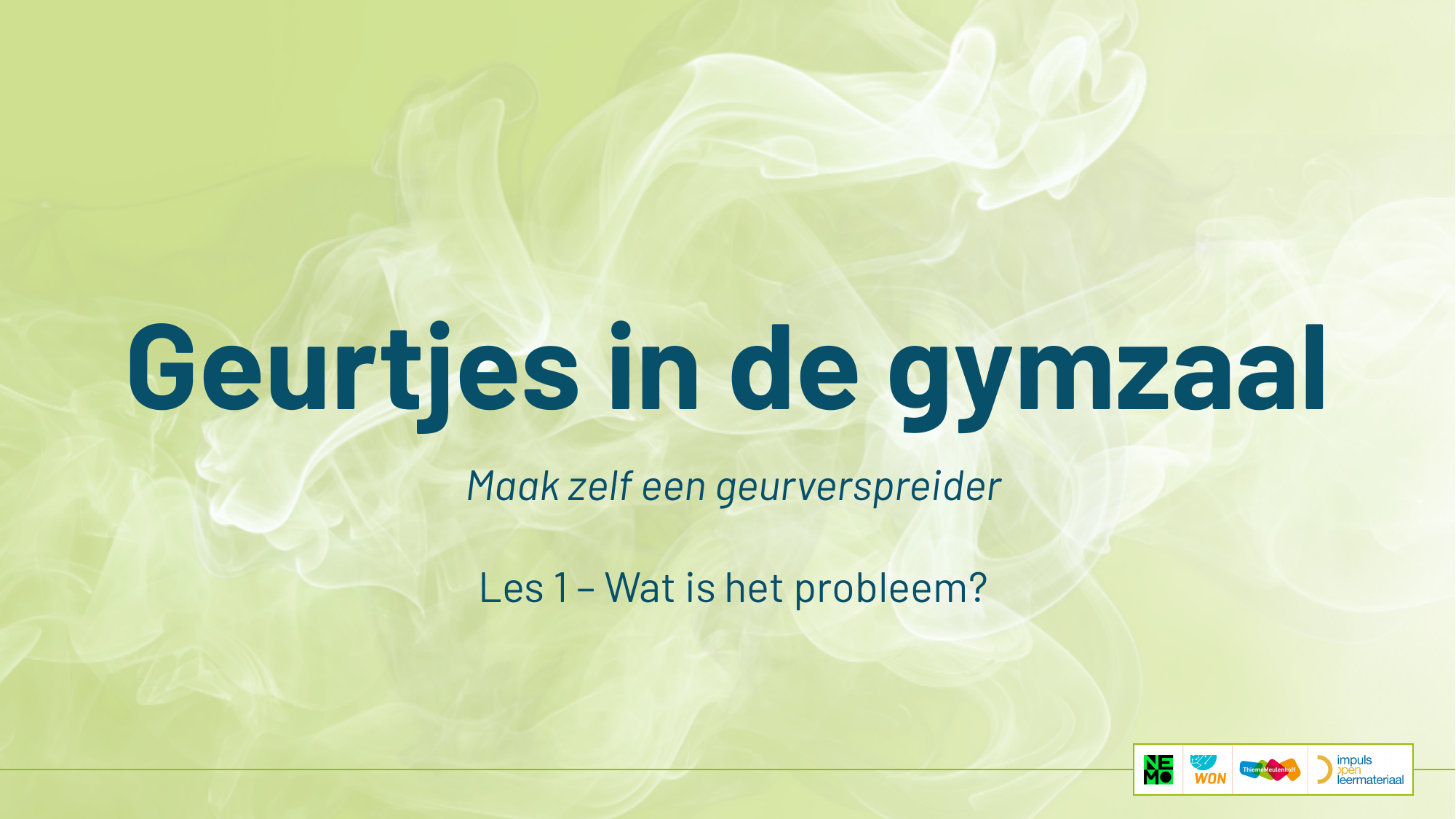

# Geurtjes in de gymzaal
Maak zelf een geurverspreider

Les 1 – Wat is het probleem?